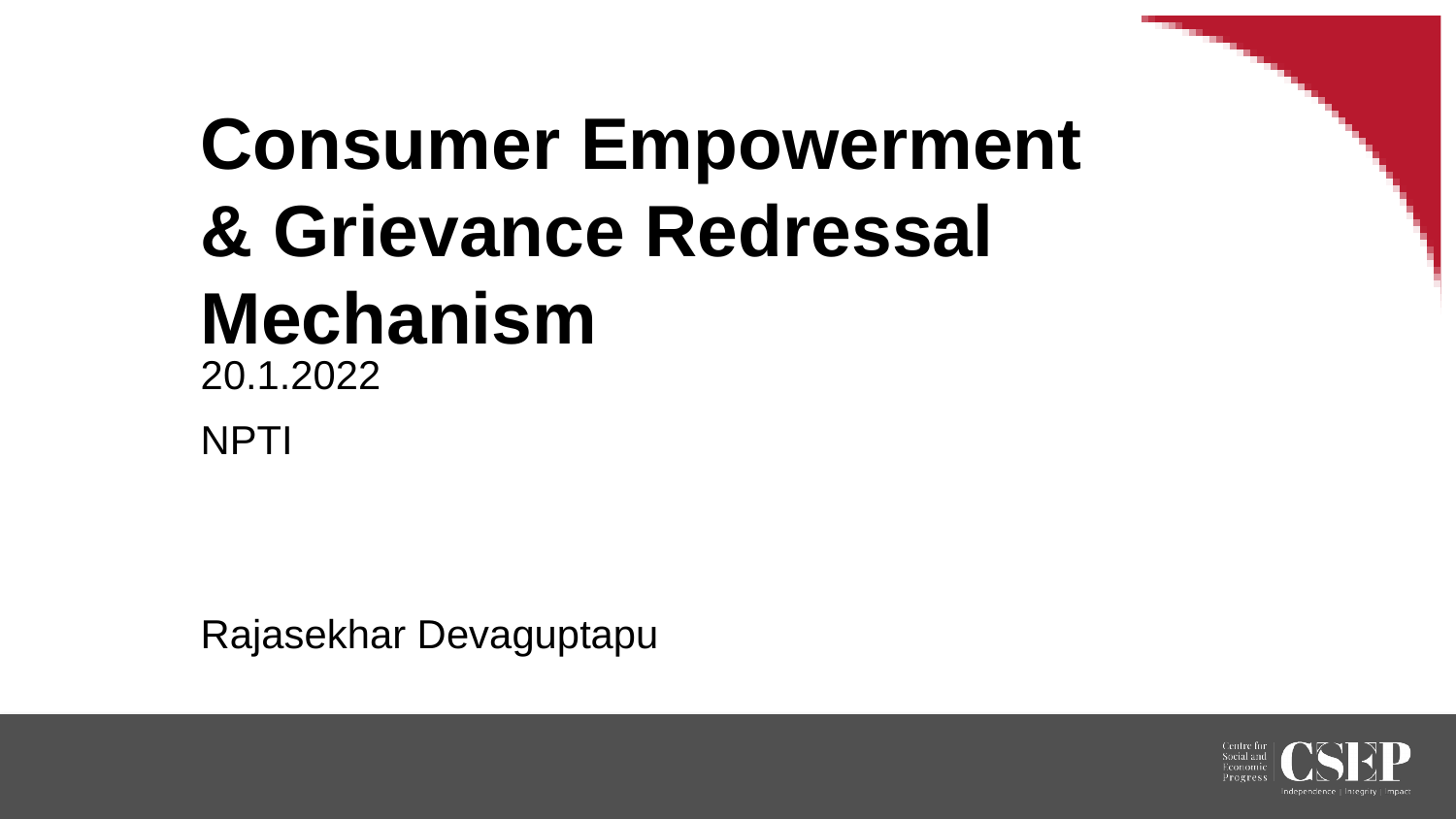

# Consumer Empowerment & Grievance Redressal Mechanism
20.1.2022
NPTI

Rajasekhar Devaguptapu